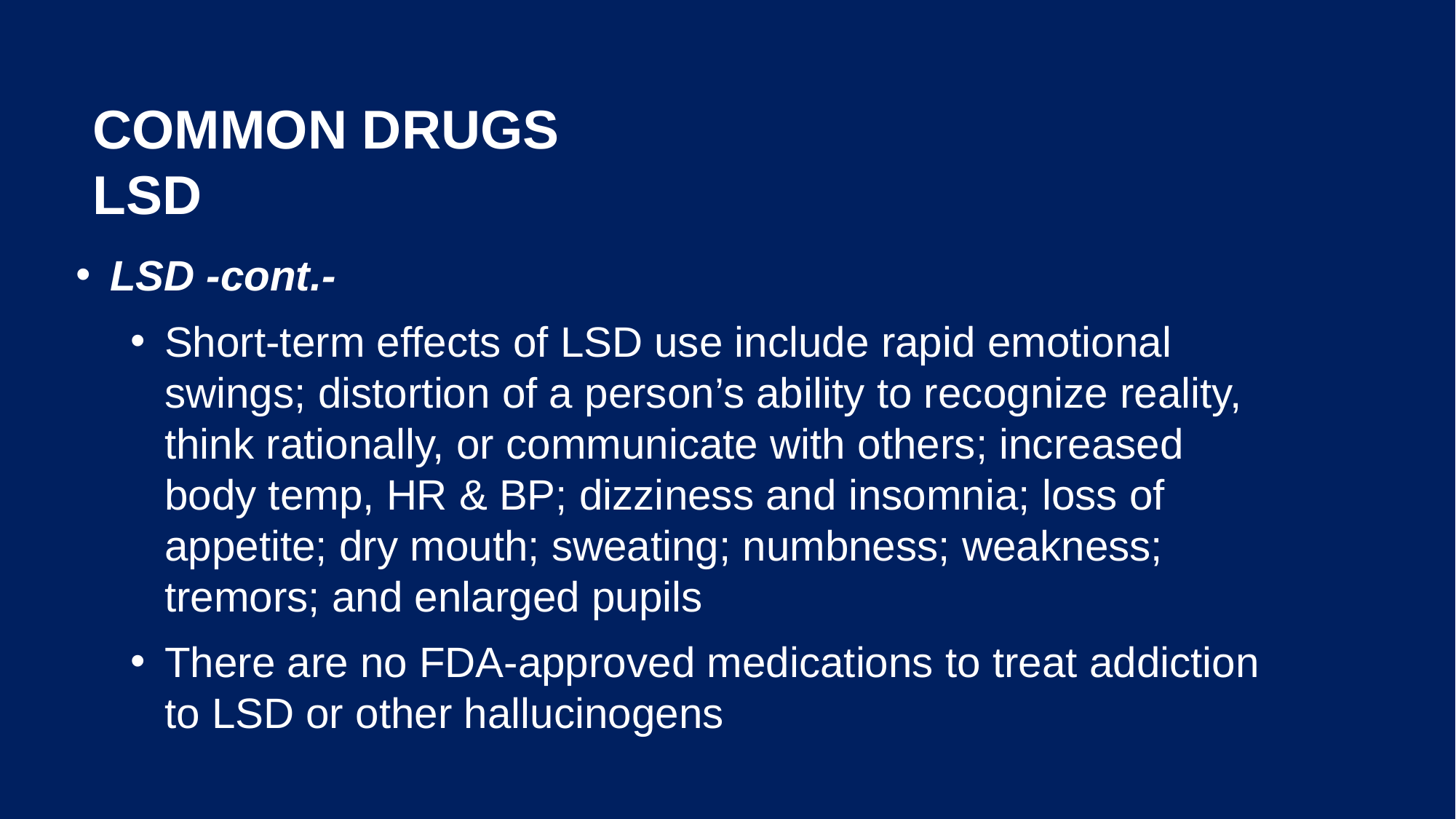

# Common Drugs LSD
LSD -cont.-
Short-term effects of LSD use include rapid emotional swings; distortion of a person’s ability to recognize reality, think rationally, or communicate with others; increased body temp, HR & BP; dizziness and insomnia; loss of appetite; dry mouth; sweating; numbness; weakness; tremors; and enlarged pupils
There are no FDA-approved medications to treat addiction to LSD or other hallucinogens